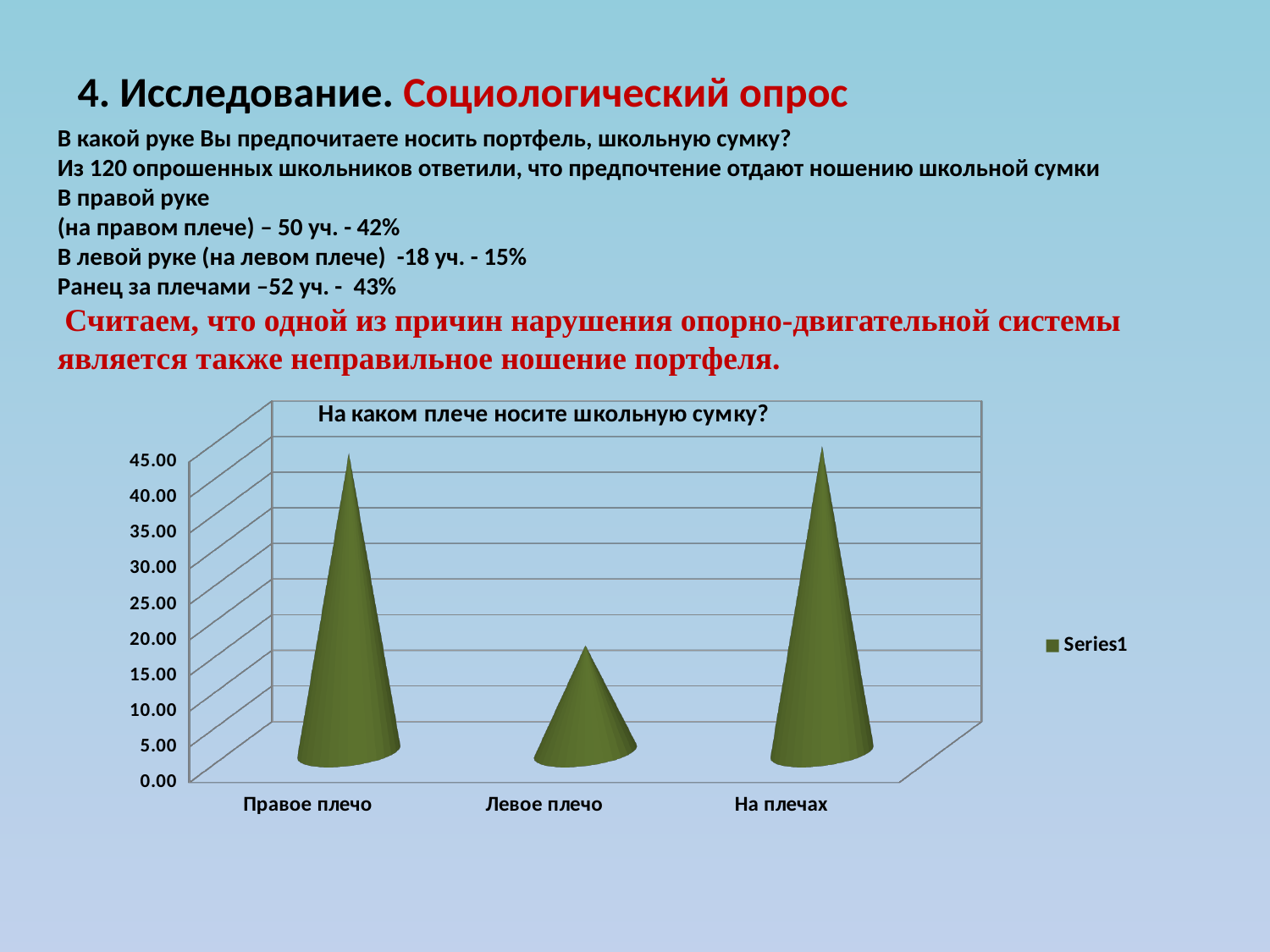

# 4. Исследование. Социологический опрос
В какой руке Вы предпочитаете носить портфель, школьную сумку?
Из 120 опрошенных школьников ответили, что предпочтение отдают ношению школьной сумки
В правой руке
(на правом плече) – 50 уч. - 42%
В левой руке (на левом плече)  -18 уч. - 15%
Ранец за плечами –52 уч. -  43%
 Считаем, что одной из причин нарушения опорно-двигательной системы является также неправильное ношение портфеля.

[unsupported chart]